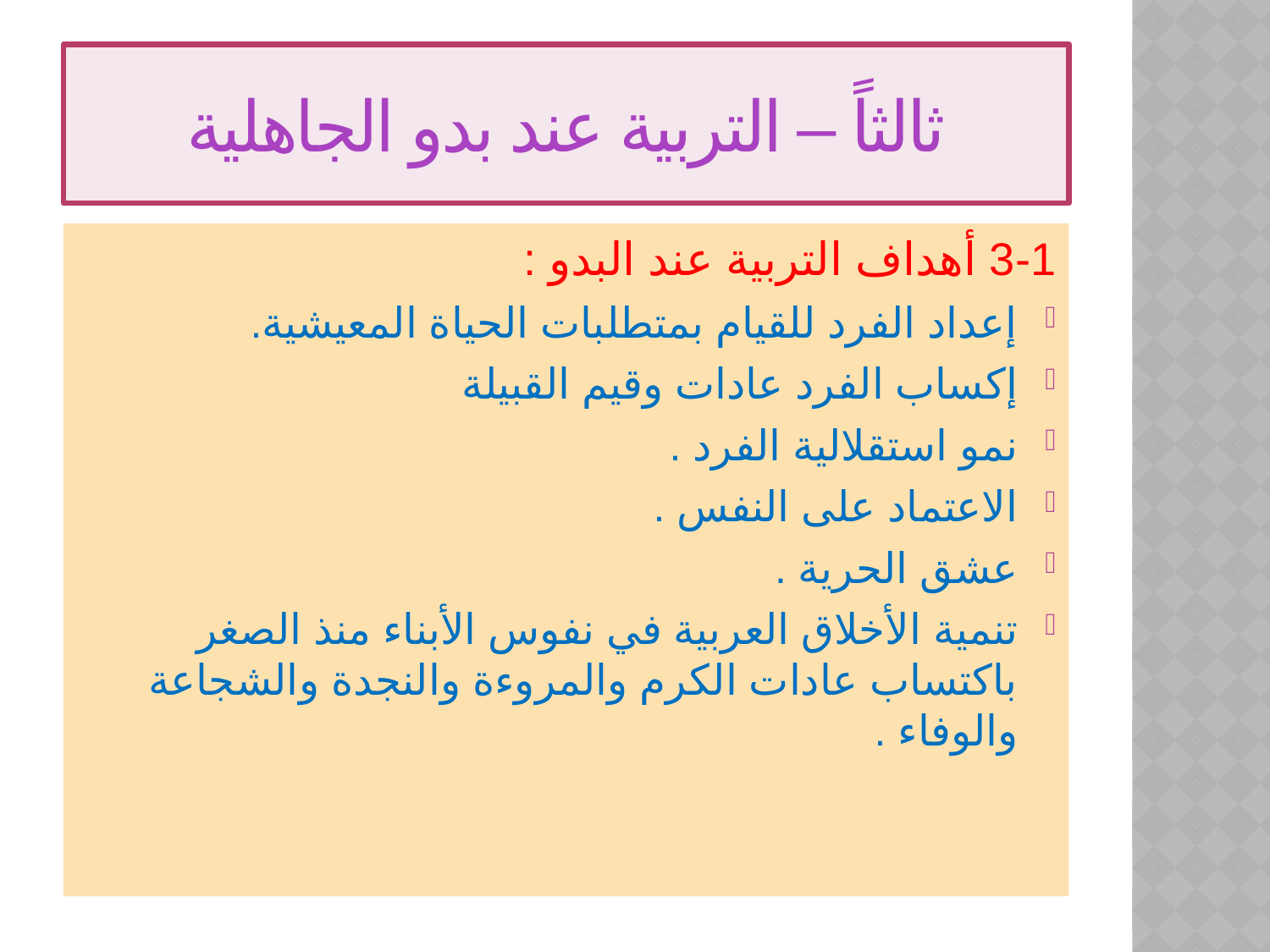

# ثالثاً – التربية عند بدو الجاهلية
3-1 أهداف التربية عند البدو :
إعداد الفرد للقيام بمتطلبات الحياة المعيشية.
إكساب الفرد عادات وقيم القبيلة
نمو استقلالية الفرد .
الاعتماد على النفس .
عشق الحرية .
تنمية الأخلاق العربية في نفوس الأبناء منذ الصغر باكتساب عادات الكرم والمروءة والنجدة والشجاعة والوفاء .